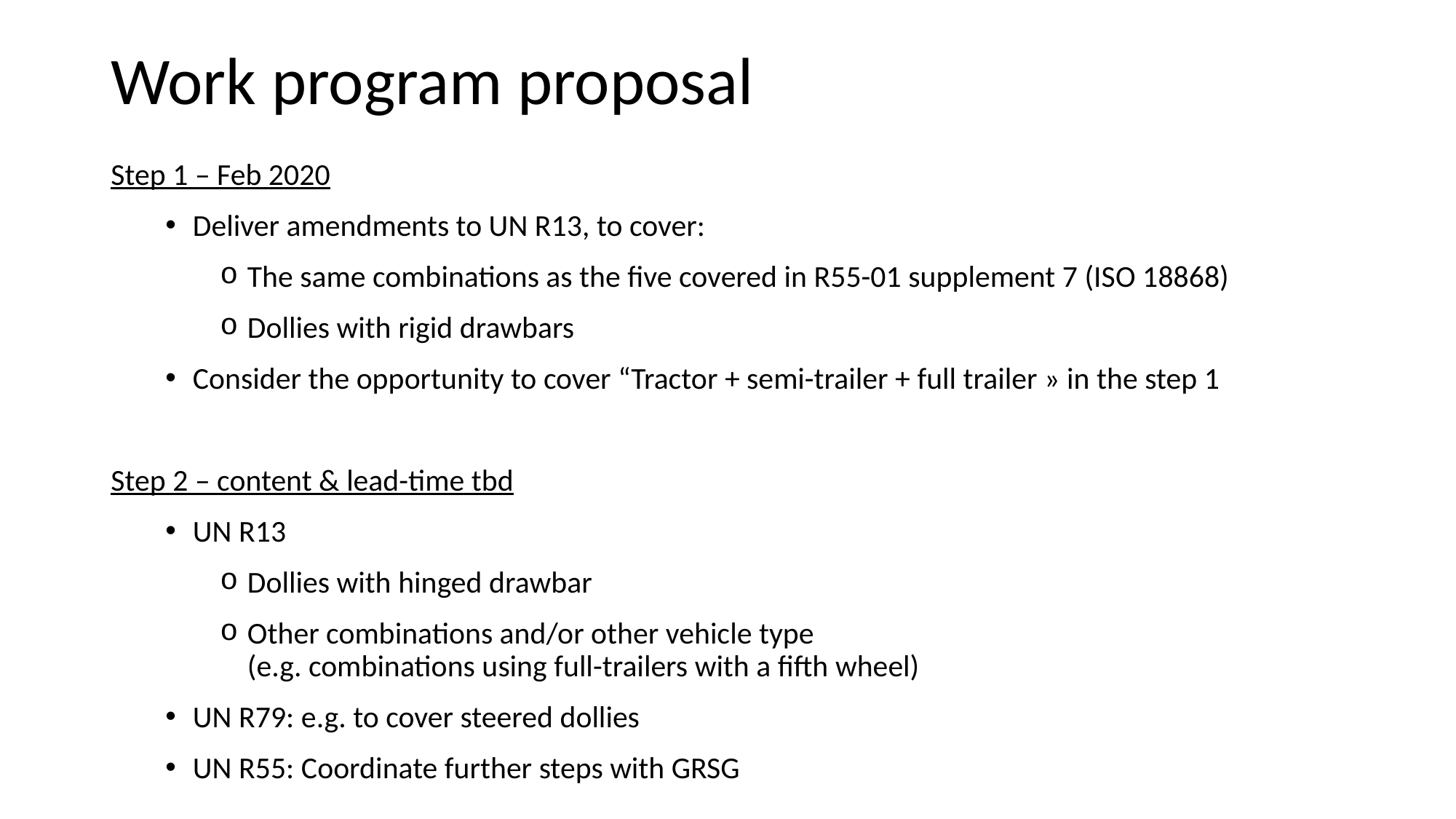

# Work program proposal
Step 1 – Feb 2020
Deliver amendments to UN R13, to cover:
The same combinations as the five covered in R55-01 supplement 7 (ISO 18868)
Dollies with rigid drawbars
Consider the opportunity to cover “Tractor + semi-trailer + full trailer » in the step 1

Step 2 – content & lead-time tbd
UN R13
Dollies with hinged drawbar
Other combinations and/or other vehicle type
(e.g. combinations using full-trailers with a fifth wheel)
UN R79: e.g. to cover steered dollies
UN R55: Coordinate further steps with GRSG